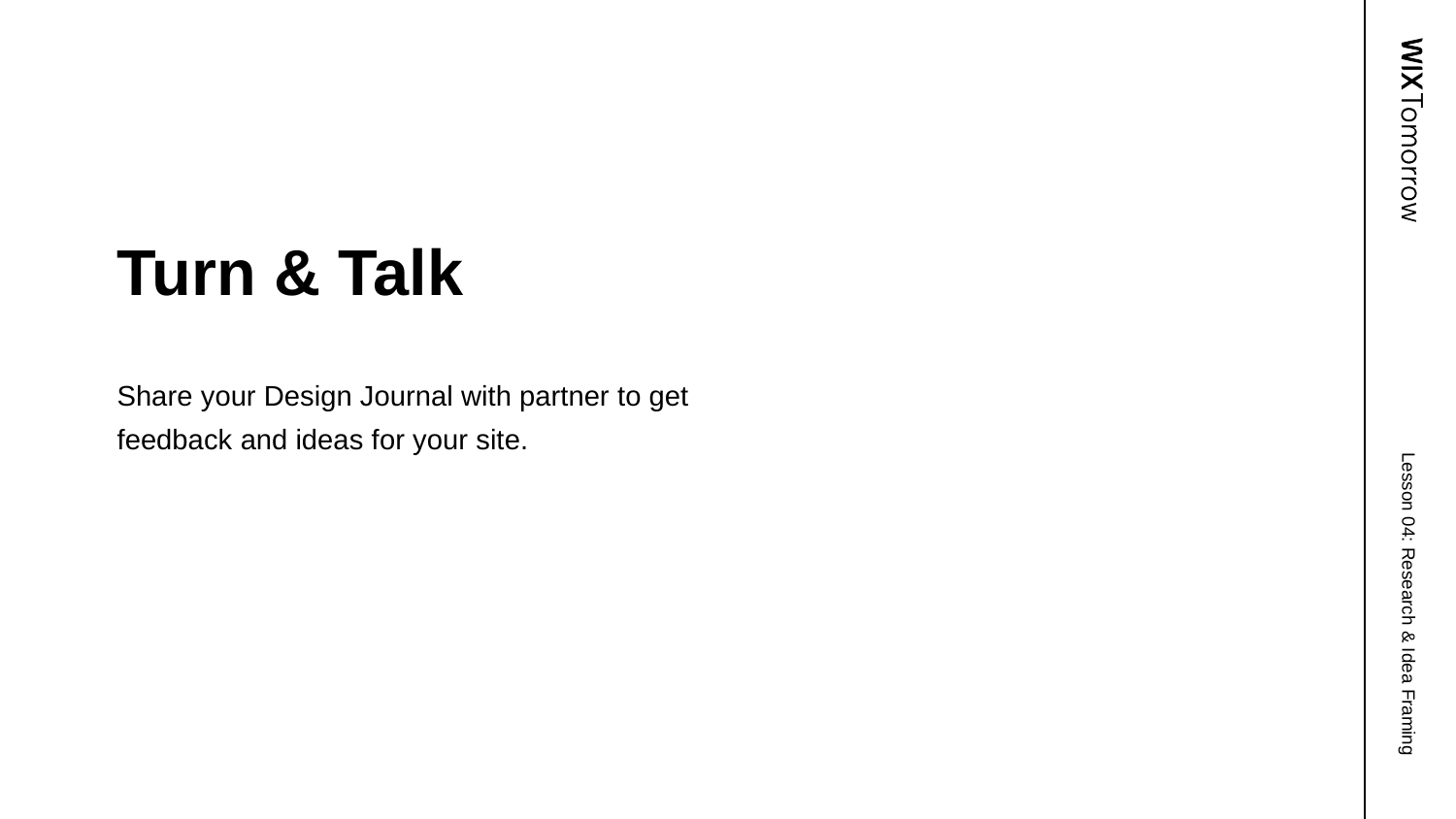

# Turn & Talk
Share your Design Journal with partner to get feedback and ideas for your site.